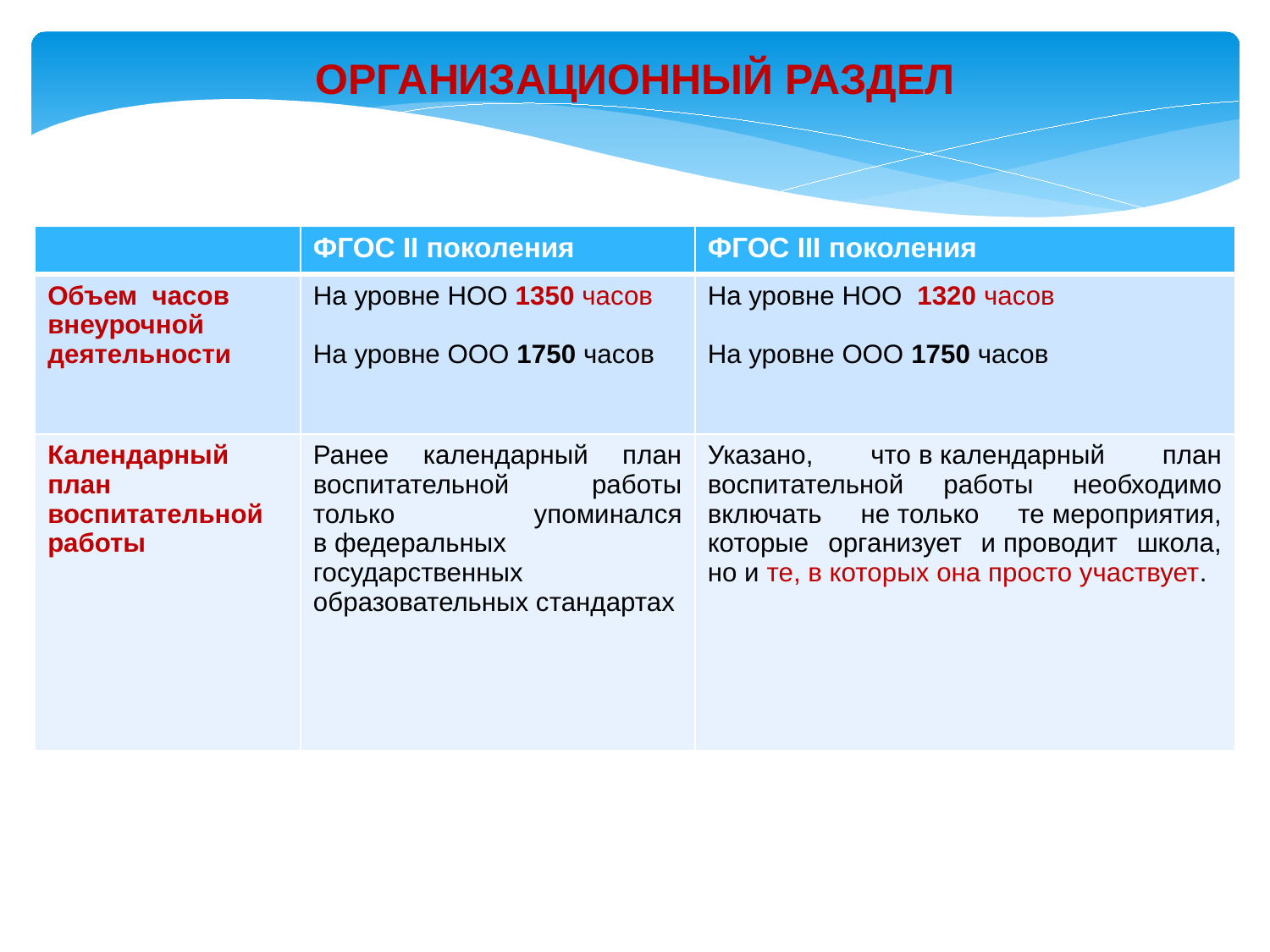

ОРГАНИЗАЦИОННЫЙ РАЗДЕЛ
|  | ФГОС II поколения | ФГОС III поколения |
| --- | --- | --- |
| Объем часов внеурочной деятельности | На уровне НОО 1350 часов На уровне ООО 1750 часов | На уровне НОО 1320 часов На уровне ООО 1750 часов |
| Календарный план воспитательной работы | Ранее календарный план воспитательной работы только упоминался в федеральных государственных образовательных стандартах | Указано, что в календарный план воспитательной работы необходимо включать не только те мероприятия, которые организует и проводит школа, но и те, в которых она просто участвует. |